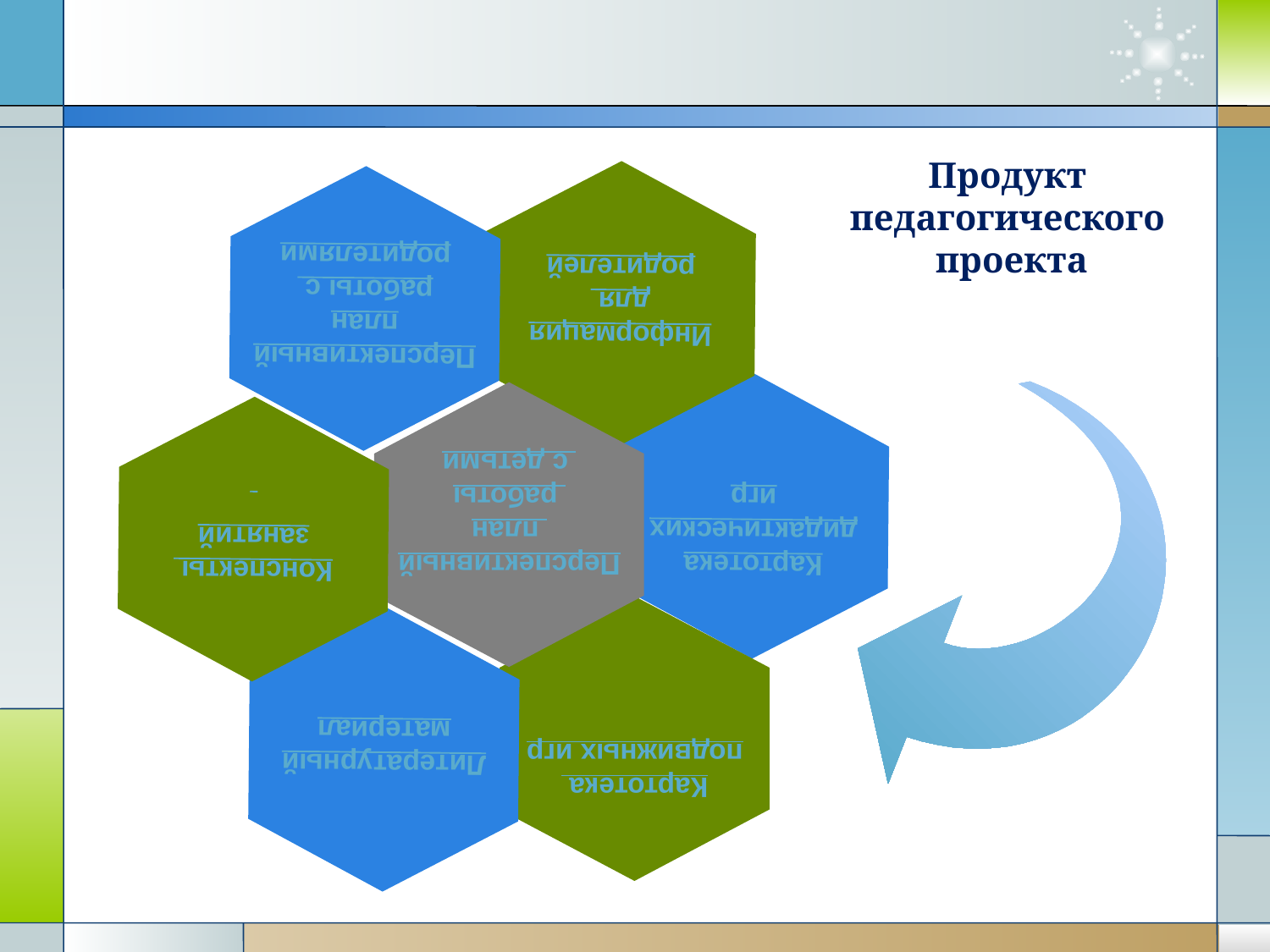

Продукт
педагогического
проекта
Информация
для
родителей

Перспективный
план
работы с
родителями

Картотека
дидактических
игр

Перспективный
 план
 работы
 с детьми

Конспекты
занятий

Картотека
подвижных игр

Литературный
материал